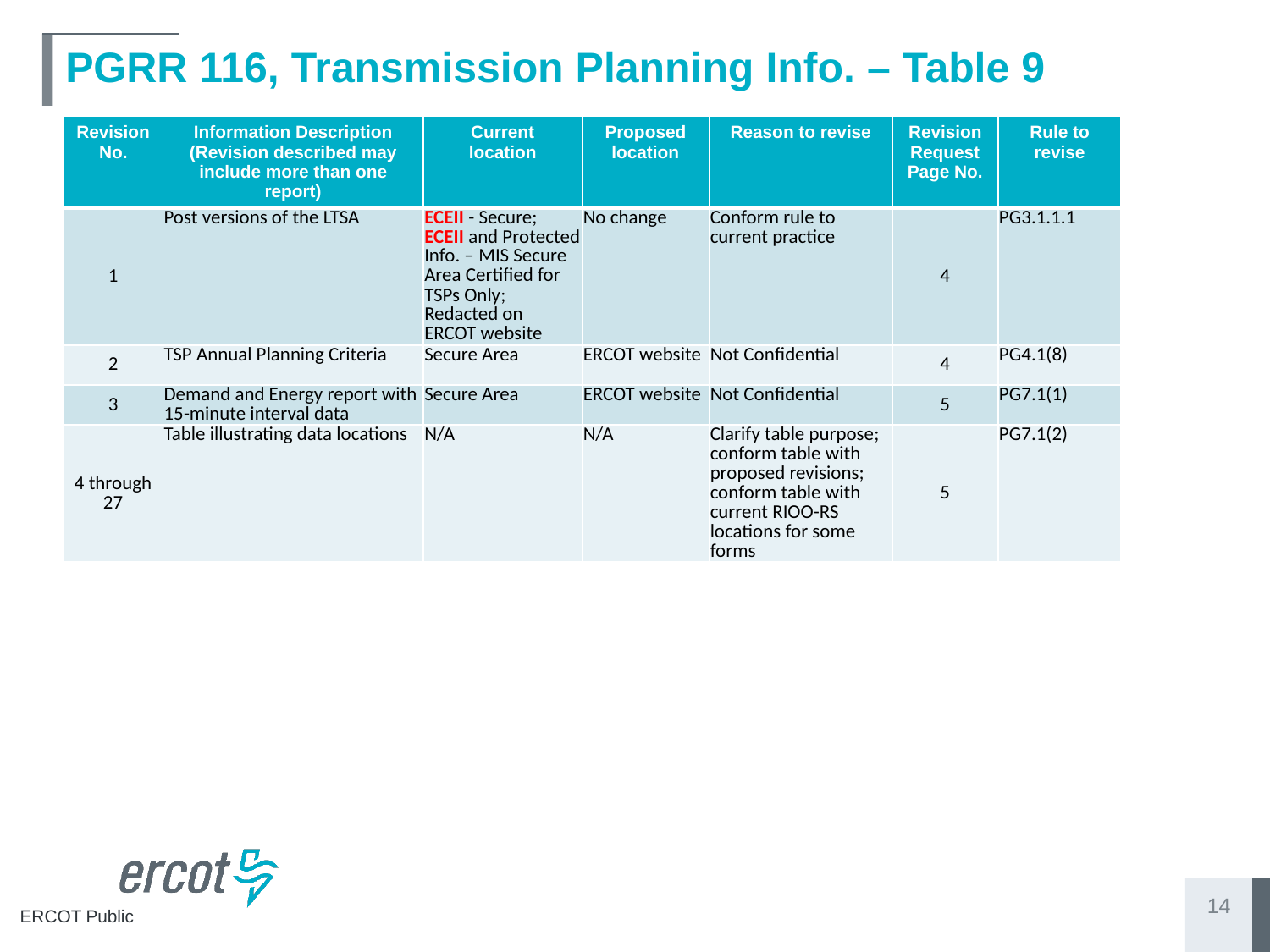

# PGRR 116, Transmission Planning Info. – Table 9
| Revision No. | Information Description (Revision described may include more than one report) | Current location | Proposed location | Reason to revise | Revision Request Page No. | Rule to revise |
| --- | --- | --- | --- | --- | --- | --- |
| 1 | Post versions of the LTSA | ECEII - Secure; ECEII and Protected Info. – MIS Secure Area Certified for TSPs Only; Redacted on ERCOT website | No change | Conform rule to current practice | 4 | PG3.1.1.1 |
| 2 | TSP Annual Planning Criteria | Secure Area | ERCOT website | Not Confidential | 4 | PG4.1(8) |
| 3 | Demand and Energy report with 15-minute interval data | Secure Area | ERCOT website | Not Confidential | 5 | PG7.1(1) |
| 4 through 27 | Table illustrating data locations | N/A | N/A | Clarify table purpose; conform table with proposed revisions; conform table with current RIOO-RS locations for some forms | 5 | PG7.1(2) |
14